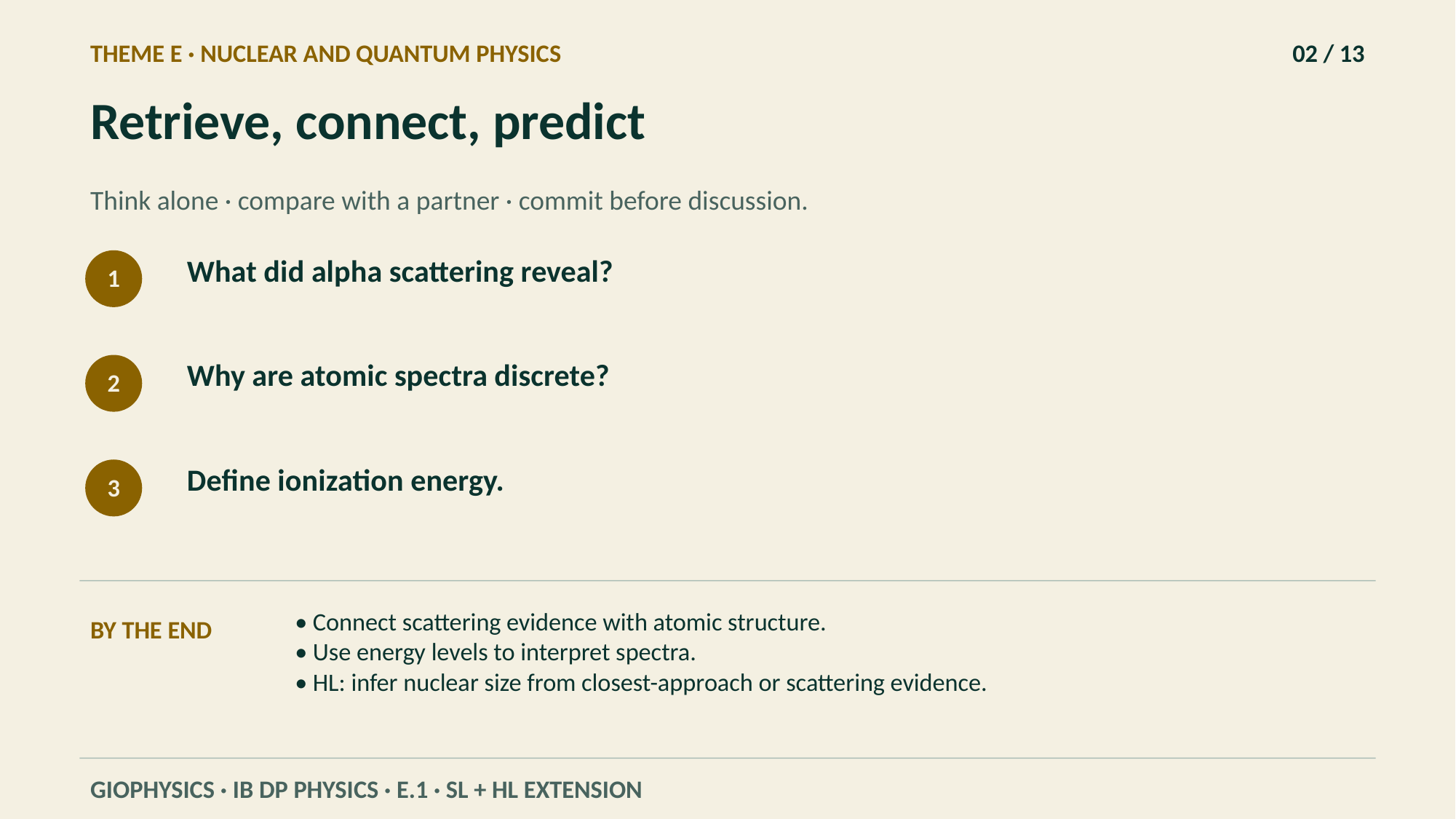

THEME E · NUCLEAR AND QUANTUM PHYSICS
02 / 13
Retrieve, connect, predict
Think alone · compare with a partner · commit before discussion.
What did alpha scattering reveal?

1
Why are atomic spectra discrete?

2
Define ionization energy.

3

• Connect scattering evidence with atomic structure.
• Use energy levels to interpret spectra.
• HL: infer nuclear size from closest-approach or scattering evidence.
BY THE END

GIOPHYSICS · IB DP PHYSICS · E.1 · SL + HL EXTENSION